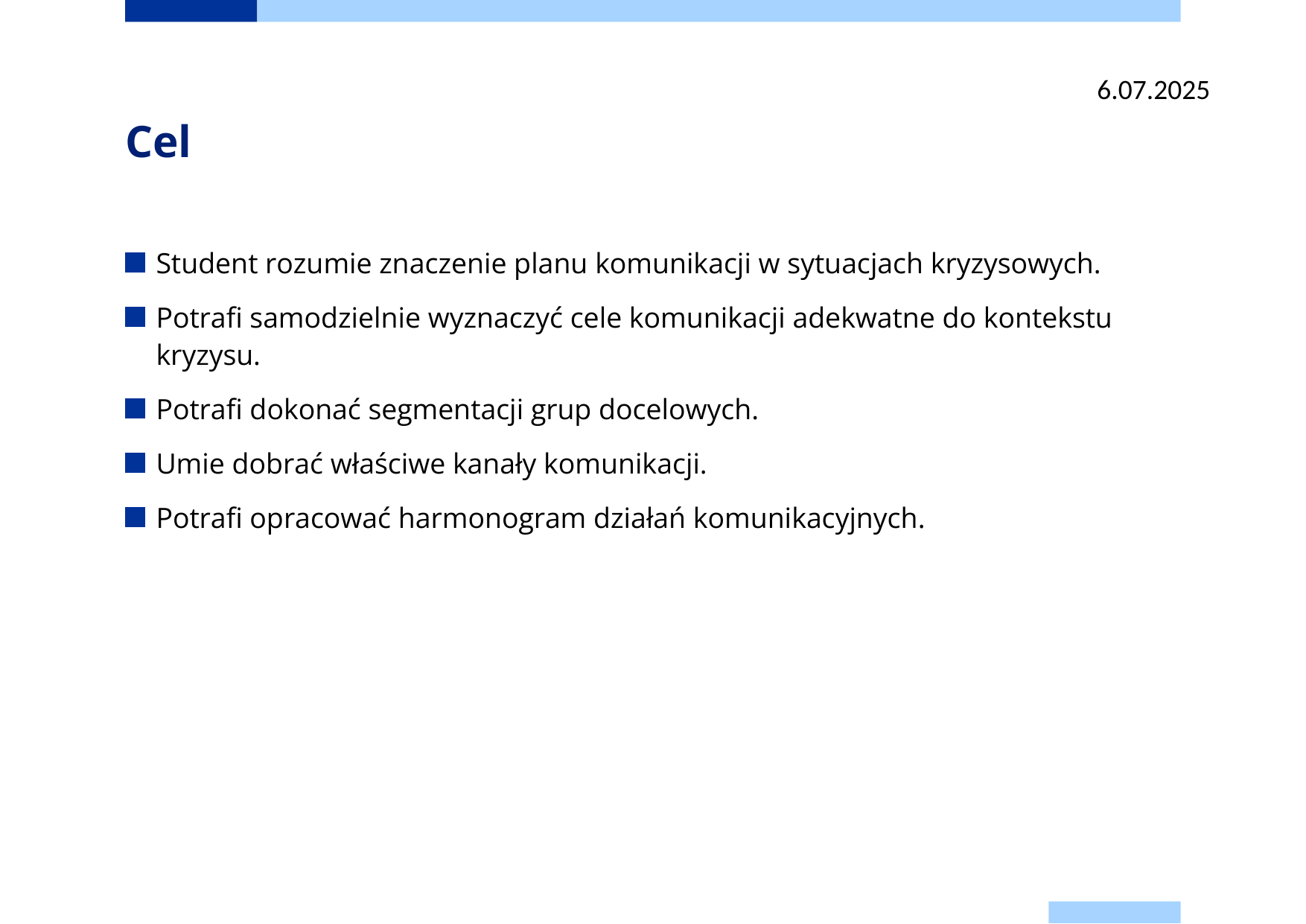

6.07.2025
# Cel
Student rozumie znaczenie planu komunikacji w sytuacjach kryzysowych.
Potrafi samodzielnie wyznaczyć cele komunikacji adekwatne do kontekstu kryzysu.
Potrafi dokonać segmentacji grup docelowych.
Umie dobrać właściwe kanały komunikacji.
Potrafi opracować harmonogram działań komunikacyjnych.